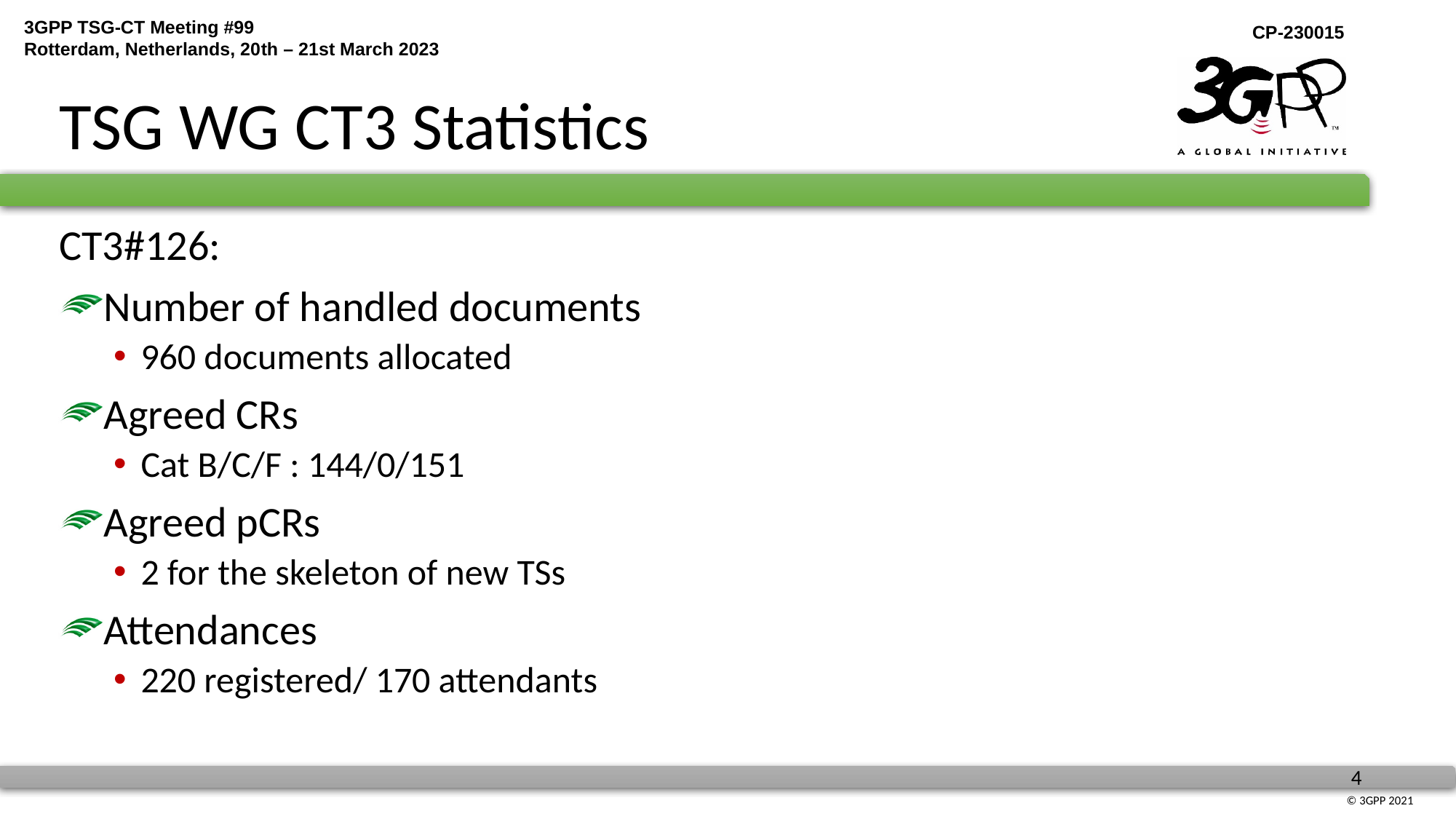

# TSG WG CT3 Statistics
CT3#126:
Number of handled documents
960 documents allocated
Agreed CRs
Cat B/C/F : 144/0/151
Agreed pCRs
2 for the skeleton of new TSs
Attendances
220 registered/ 170 attendants